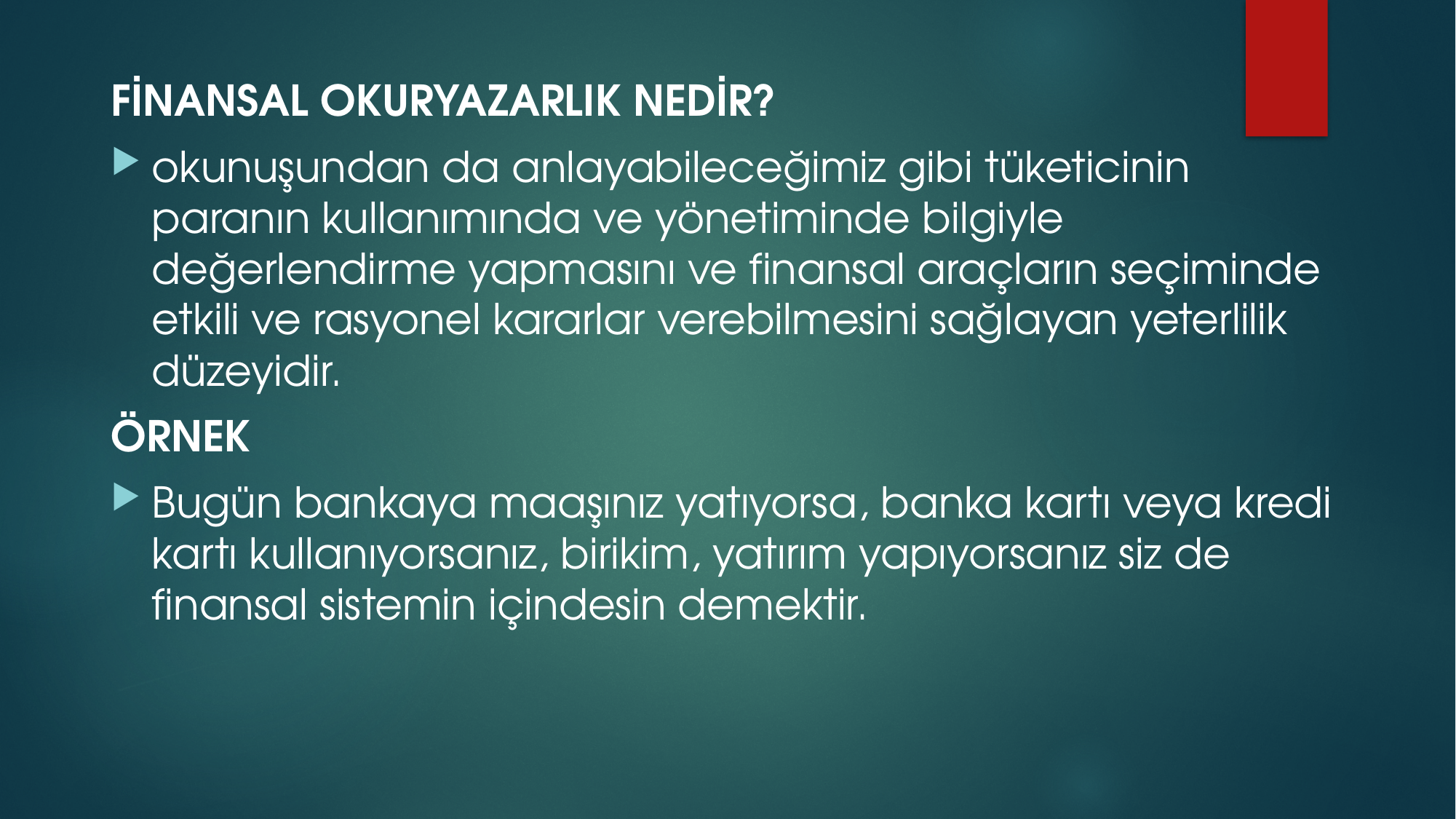

FİNANSAL OKURYAZARLIK NEDİR?
okunuşundan da anlayabileceğimiz gibi tüketicinin paranın kullanımında ve yönetiminde bilgiyle değerlendirme yapmasını ve finansal araçların seçiminde etkili ve rasyonel kararlar verebilmesini sağlayan yeterlilik düzeyidir.
ÖRNEK
Bugün bankaya maaşınız yatıyorsa, banka kartı veya kredi kartı kullanıyorsanız, birikim, yatırım yapıyorsanız siz de finansal sistemin içindesin demektir.